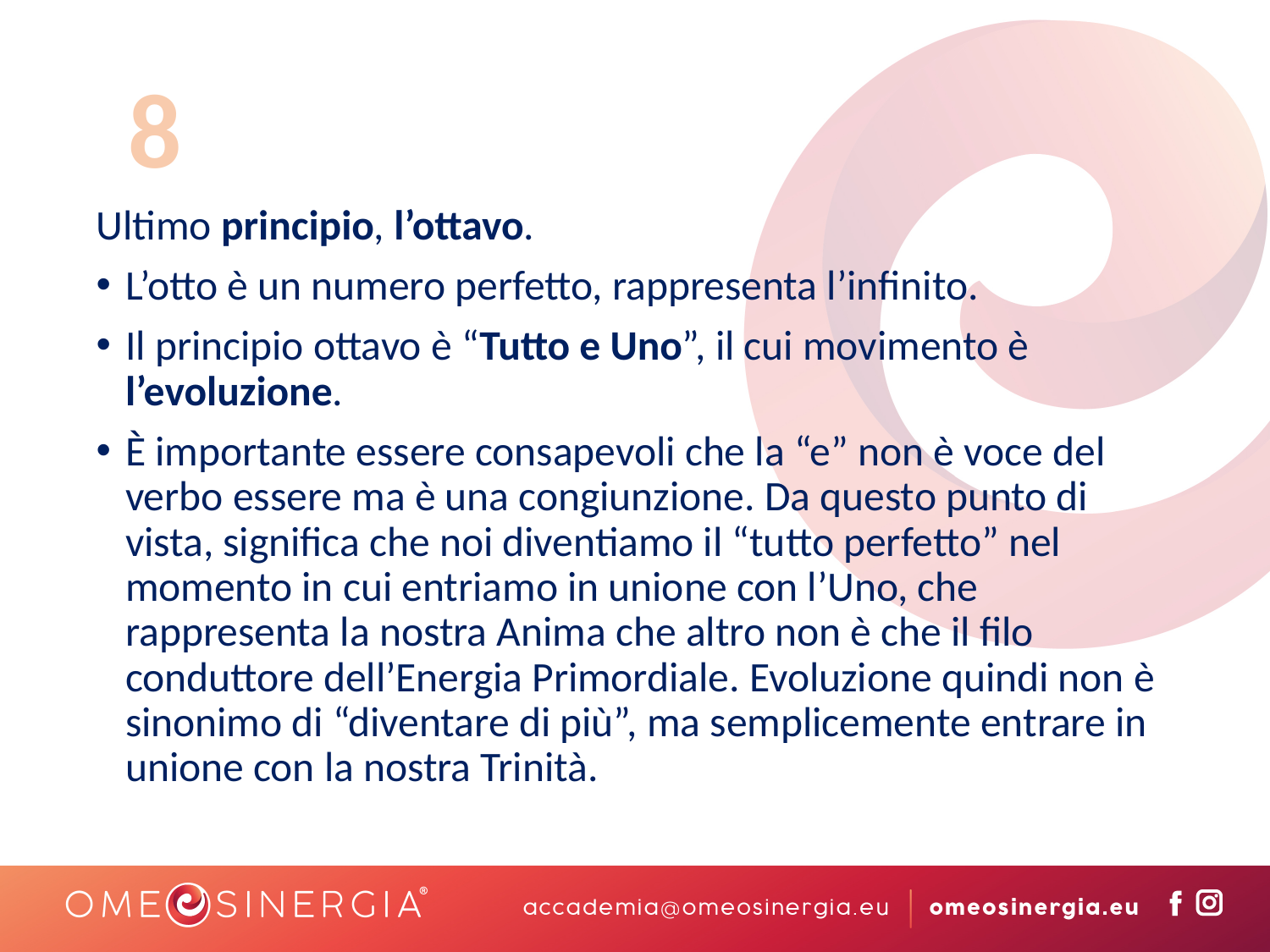

8
Ultimo principio, l’ottavo.
L’otto è un numero perfetto, rappresenta l’infinito.
Il principio ottavo è “Tutto e Uno”, il cui movimento è l’evoluzione.
È importante essere consapevoli che la “e” non è voce del verbo essere ma è una congiunzione. Da questo punto di vista, significa che noi diventiamo il “tutto perfetto” nel momento in cui entriamo in unione con l’Uno, che rappresenta la nostra Anima che altro non è che il filo conduttore dell’Energia Primordiale. Evoluzione quindi non è sinonimo di “diventare di più”, ma semplicemente entrare in unione con la nostra Trinità.